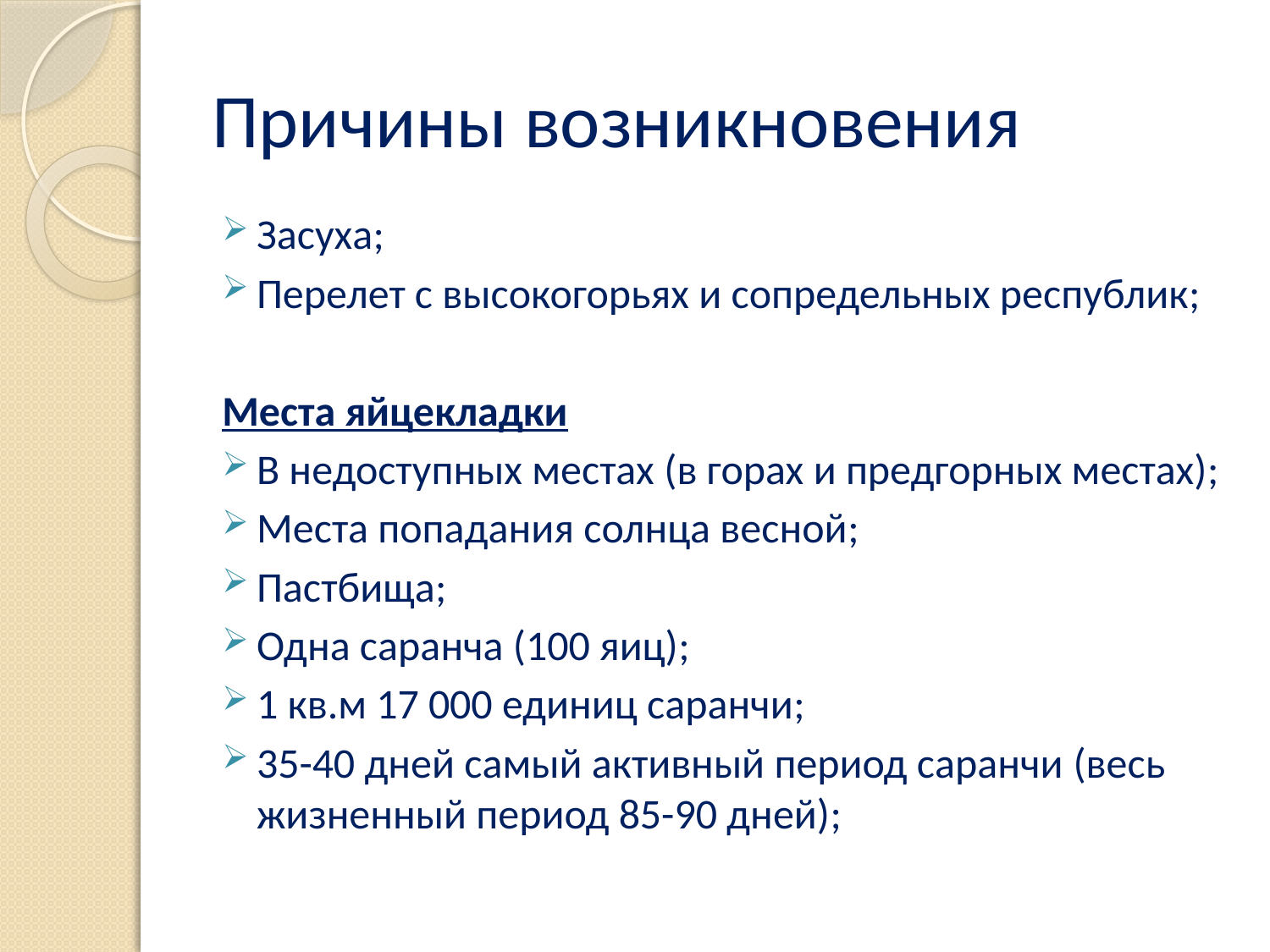

# Причины возникновения
Засуха;
Перелет с высокогорьях и сопредельных республик;

Места яйцекладки
В недоступных местах (в горах и предгорных местах);
Места попадания солнца весной;
Пастбища;
Одна саранча (100 яиц);
1 кв.м 17 000 единиц саранчи;
35-40 дней самый активный период саранчи (весь жизненный период 85-90 дней);